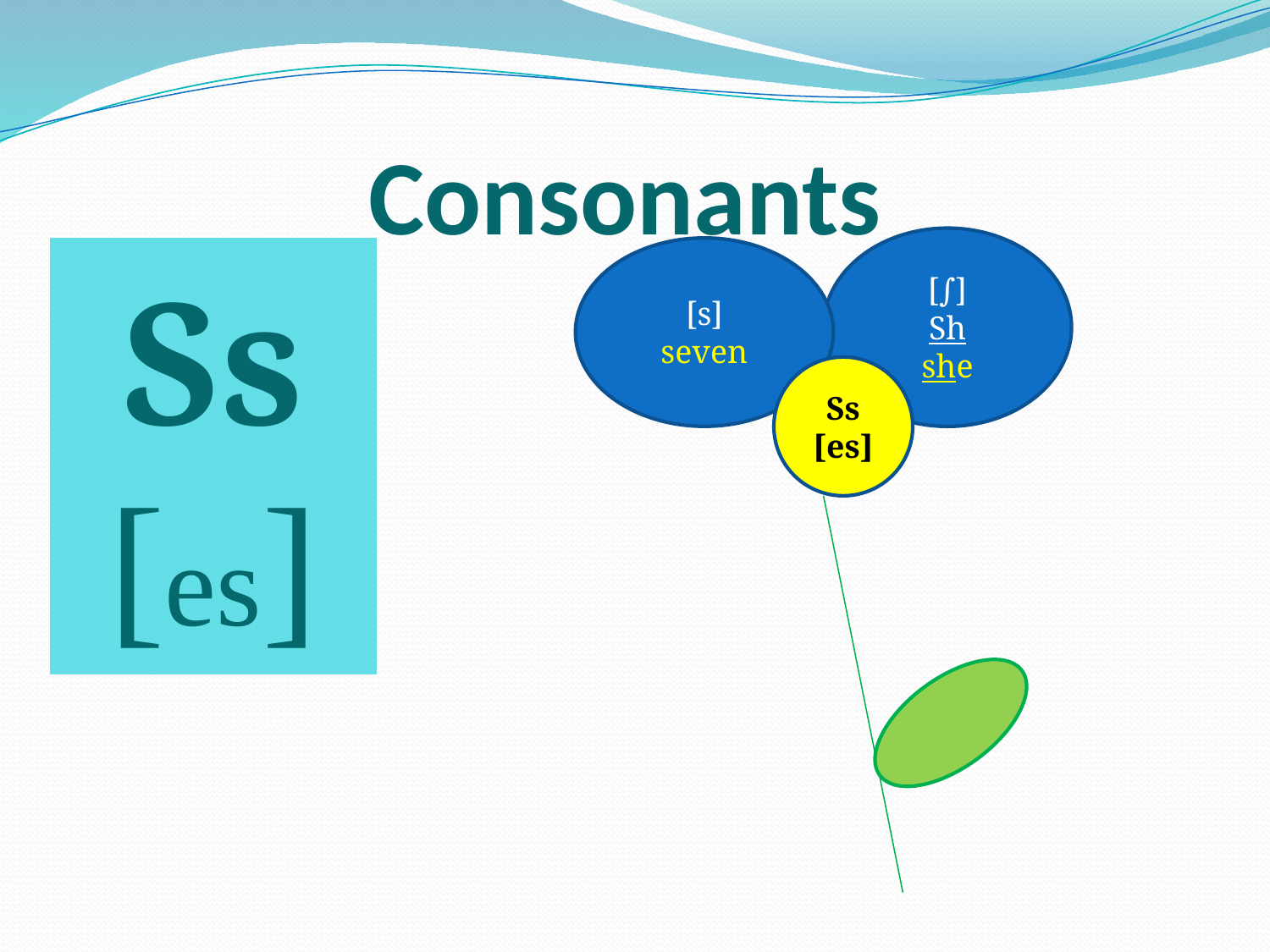

# Consonants
[∫]
Sh
she
| Ss [es] |
| --- |
[s]
seven
Ss
[es]